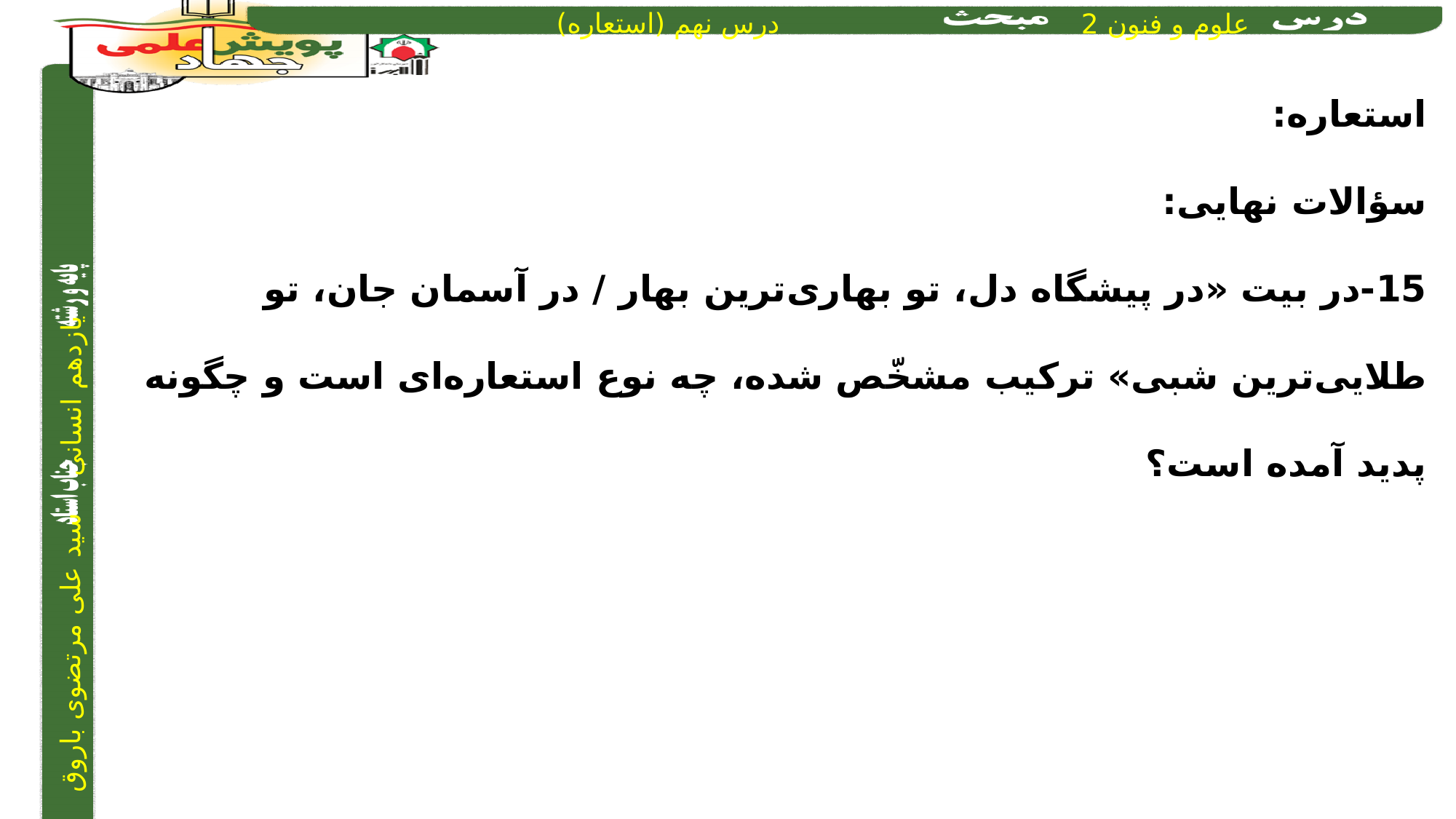

استعاره:
سؤالات نهایی:
15-در بیت «در پیشگاه دل، تو بهاری‌ترین بهار / در آسمان جان، تو طلایی‌ترین شبی» ترکیب مشخّص شده، چه نوع استعاره‌ای است و چگونه پدید آمده است؟